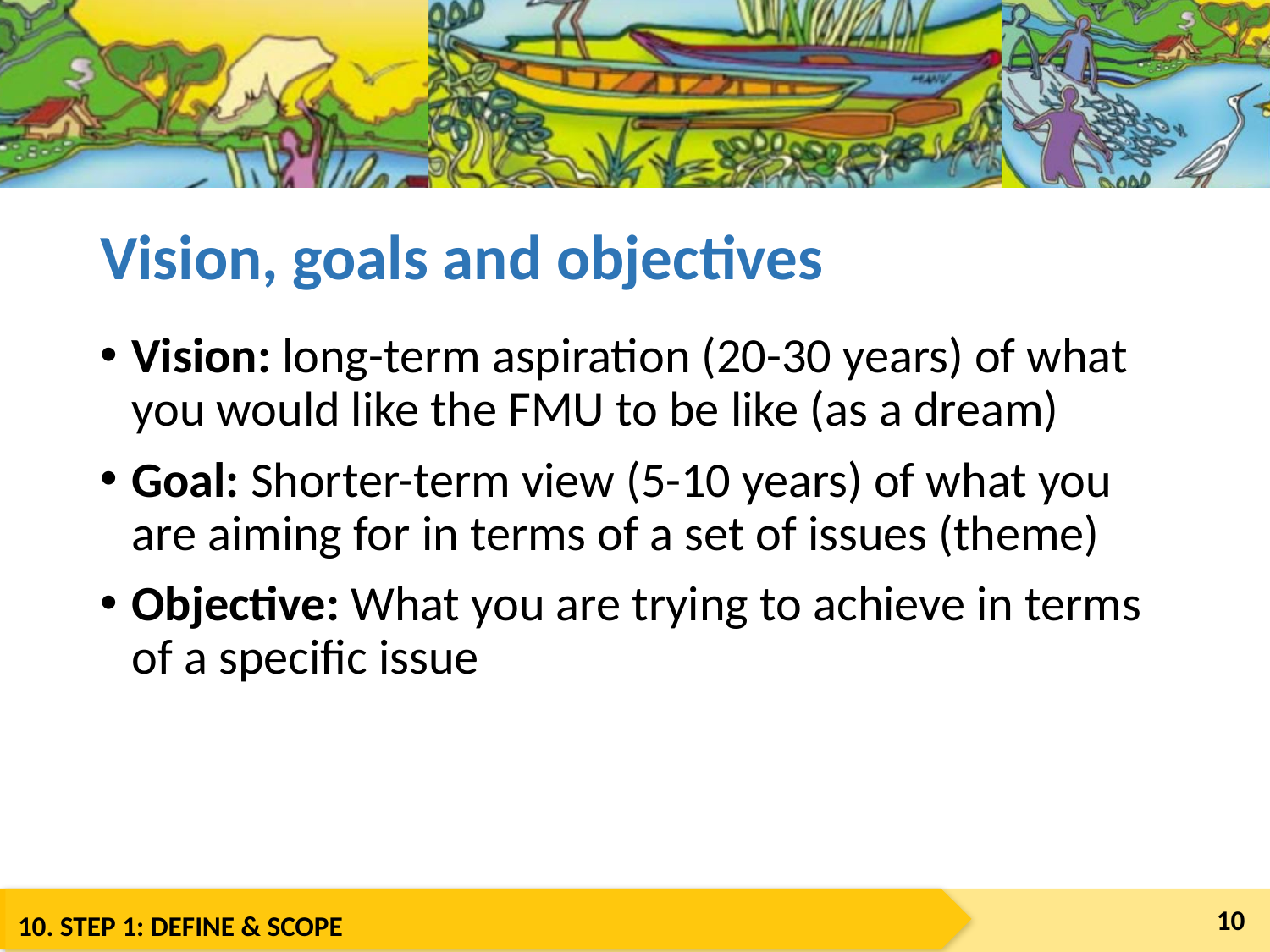

# Vision, goals and objectives
Vision: long-term aspiration (20-30 years) of what you would like the FMU to be like (as a dream)
Goal: Shorter-term view (5-10 years) of what you are aiming for in terms of a set of issues (theme)
Objective: What you are trying to achieve in terms of a specific issue

10